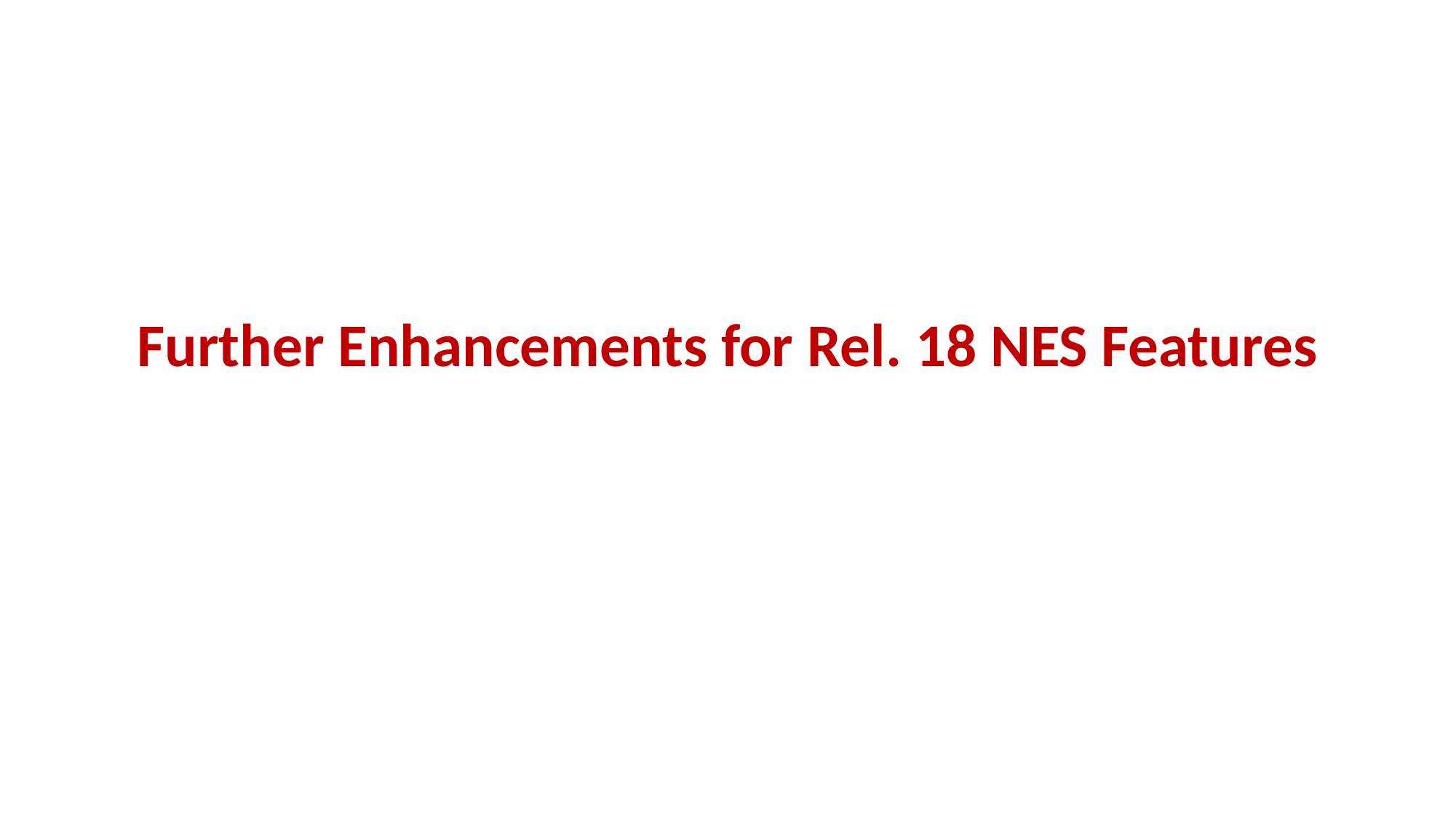

Further Enhancements for Rel. 18 NES Features